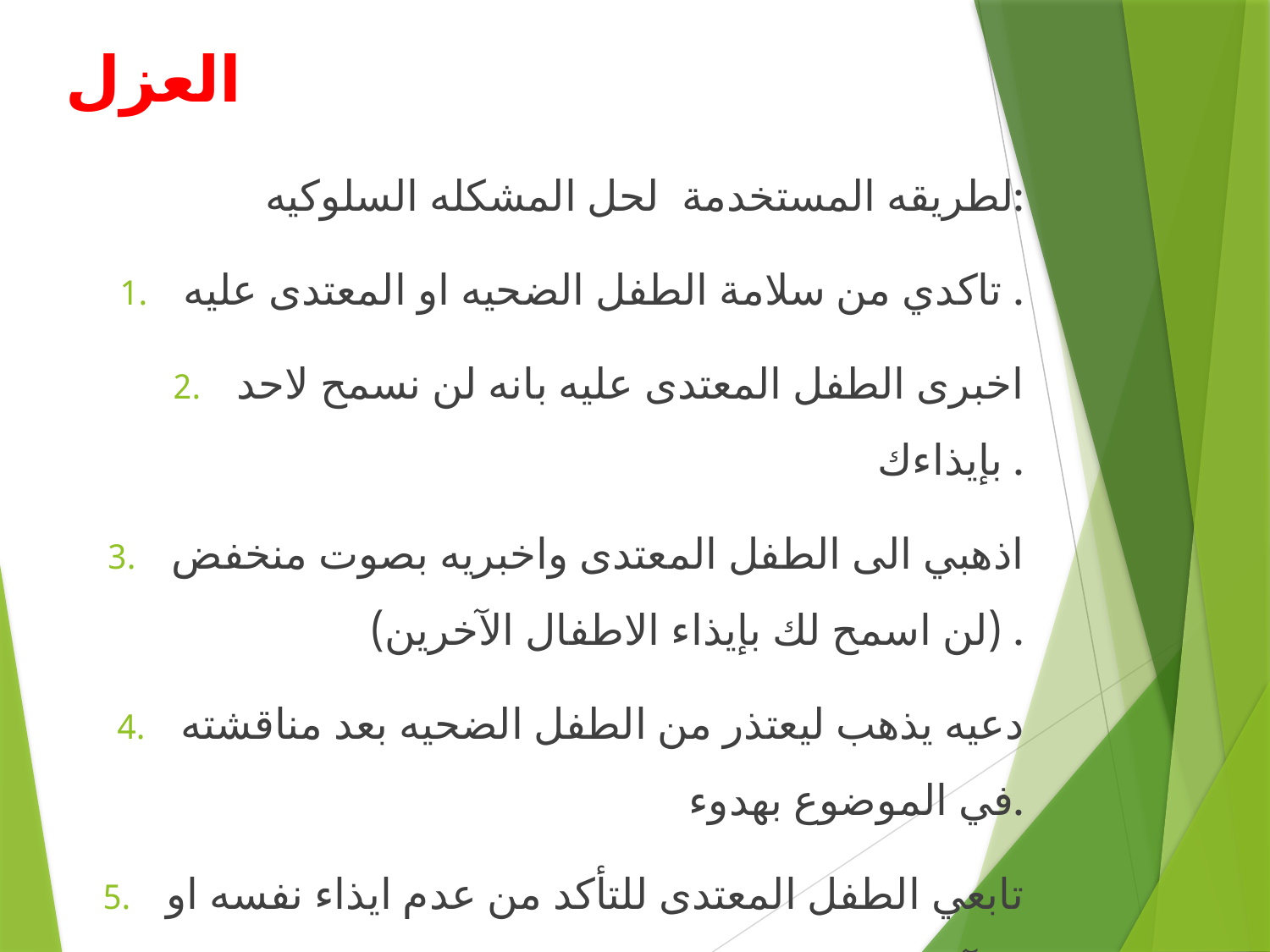

# العزل
لطريقه المستخدمة  لحل المشكله السلوكيه:
تاكدي من سلامة الطفل الضحيه او المعتدى عليه .
اخبرى الطفل المعتدى عليه بانه لن نسمح لاحد بإيذاءك .
اذهبي الى الطفل المعتدى واخبريه بصوت منخفض (لن اسمح لك بإيذاء الاطفال الآخرين) .
دعيه يذهب ليعتذر من الطفل الضحيه بعد مناقشته في الموضوع بهدوء.
تابعي الطفل المعتدى للتأكد من عدم ايذاء نفسه او الآخرين .